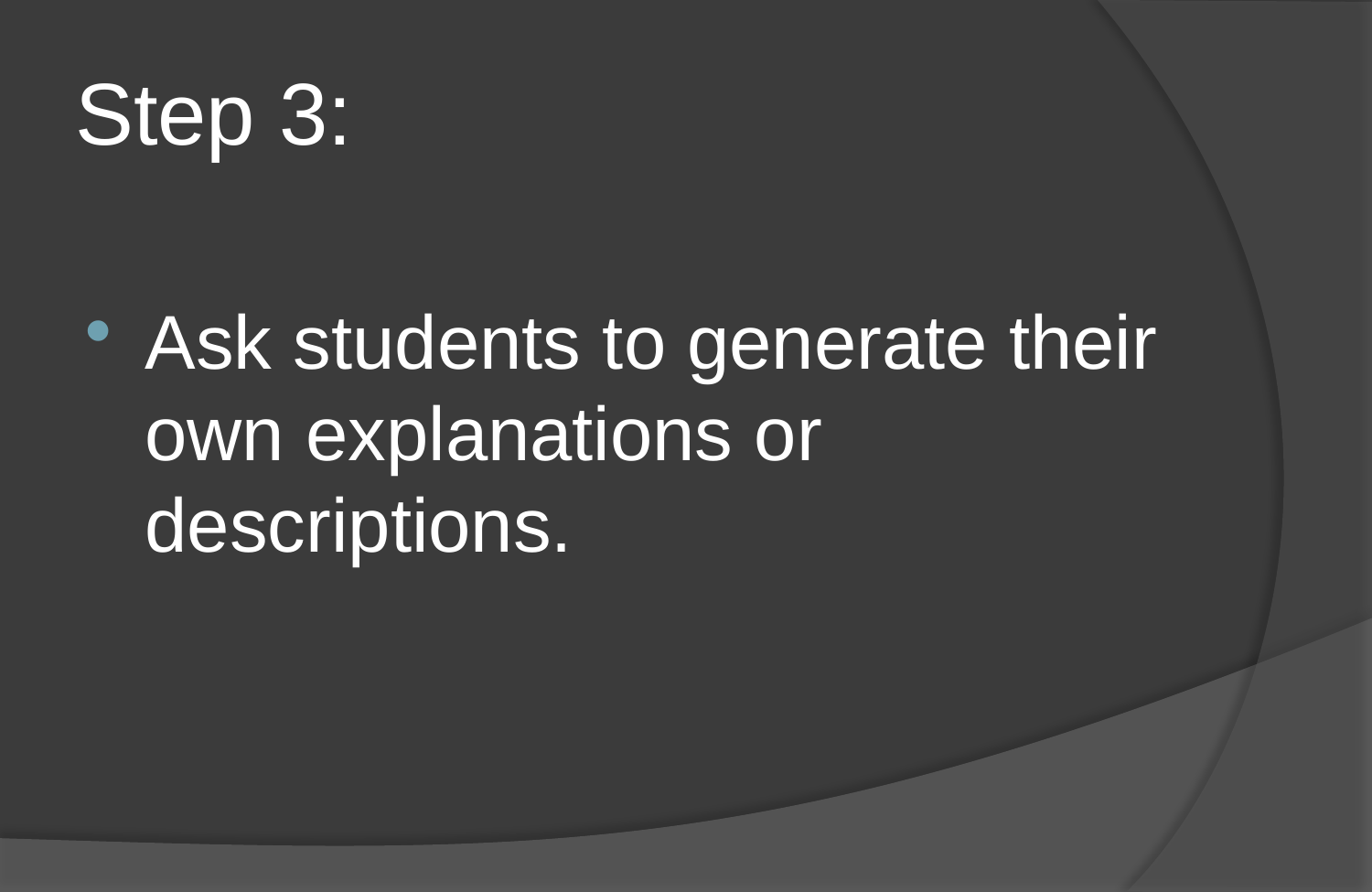

# Step 3:
Ask students to generate their own explanations or descriptions.